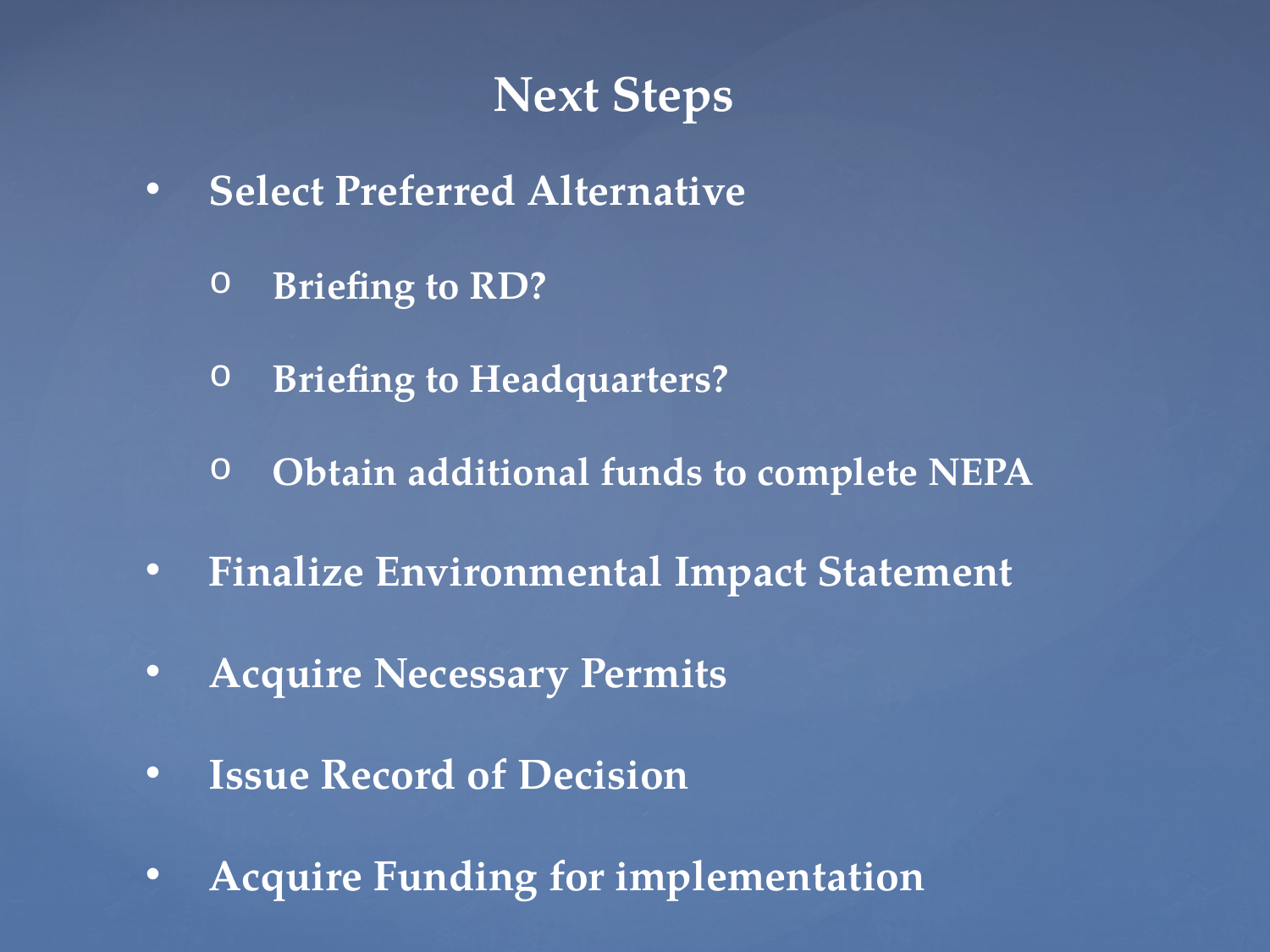

Next Steps
Select Preferred Alternative
Briefing to RD?
Briefing to Headquarters?
Obtain additional funds to complete NEPA
Finalize Environmental Impact Statement
Acquire Necessary Permits
Issue Record of Decision
Acquire Funding for implementation